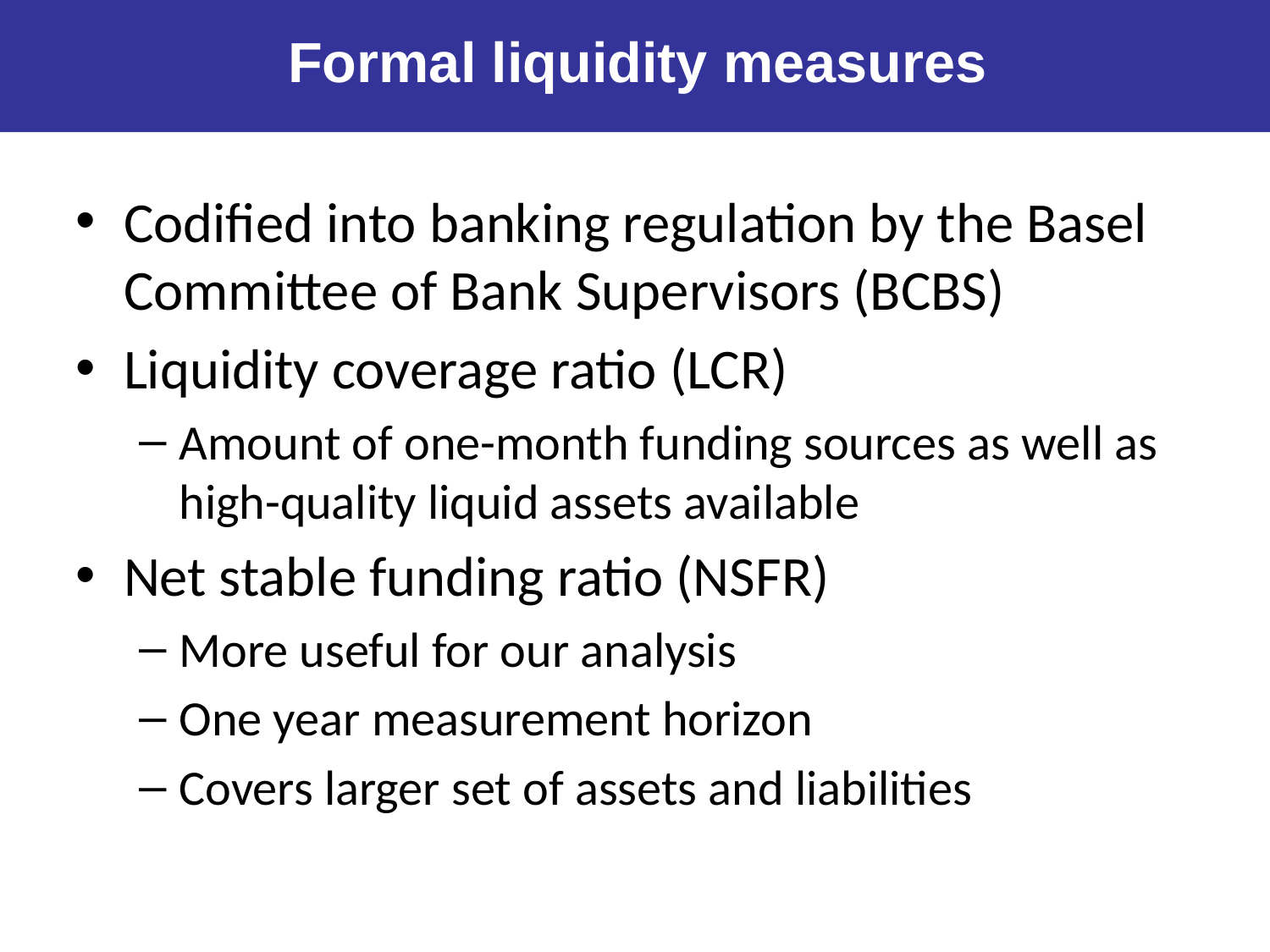

Formal liquidity measures
Codified into banking regulation by the Basel Committee of Bank Supervisors (BCBS)
Liquidity coverage ratio (LCR)
Amount of one-month funding sources as well as high-quality liquid assets available
Net stable funding ratio (NSFR)
More useful for our analysis
One year measurement horizon
Covers larger set of assets and liabilities